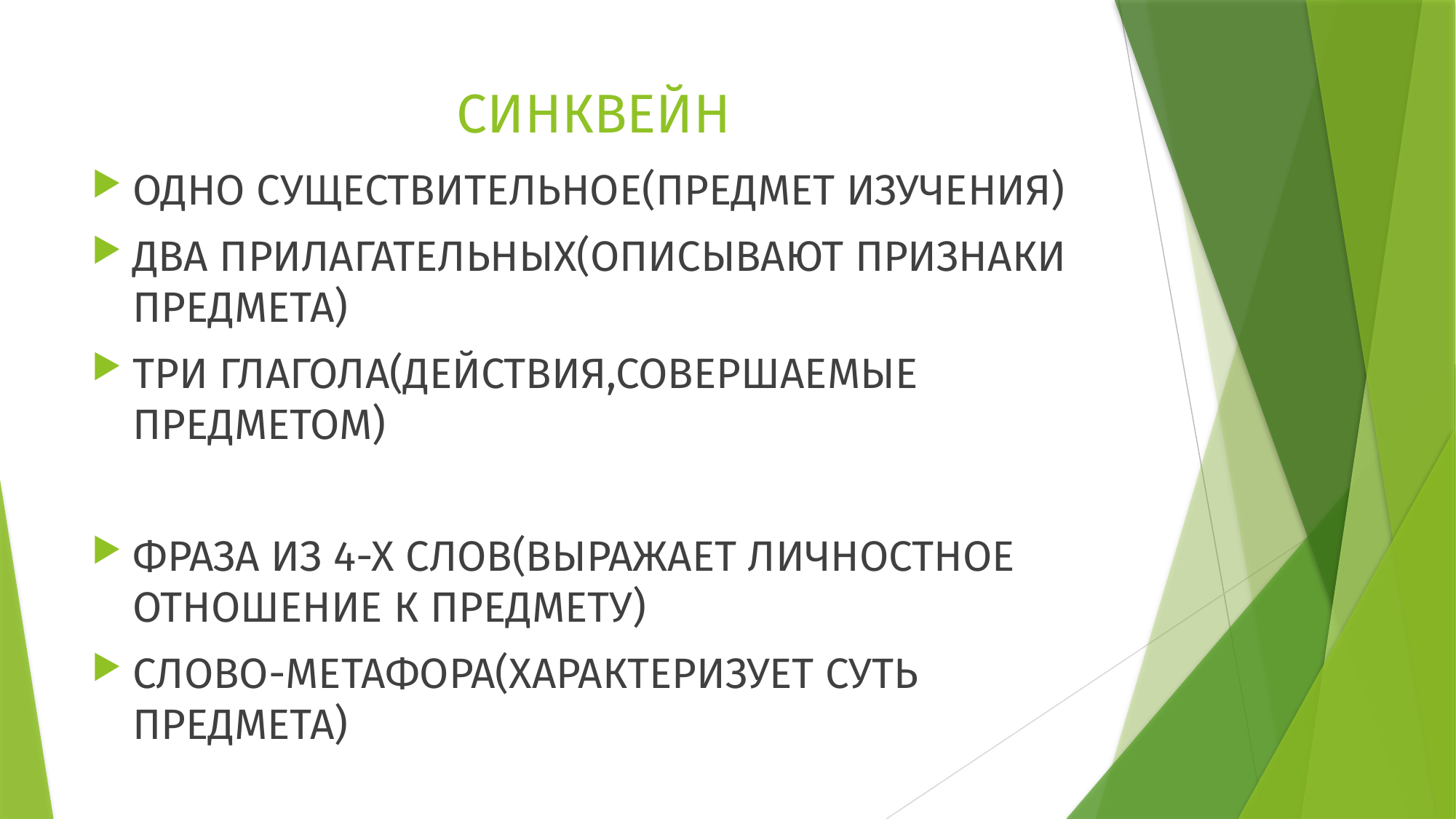

# СИНКВЕЙН
ОДНО СУЩЕСТВИТЕЛЬНОЕ(ПРЕДМЕТ ИЗУЧЕНИЯ)
ДВА ПРИЛАГАТЕЛЬНЫХ(ОПИСЫВАЮТ ПРИЗНАКИ ПРЕДМЕТА)
ТРИ ГЛАГОЛА(ДЕЙСТВИЯ,СОВЕРШАЕМЫЕ ПРЕДМЕТОМ)

ФРАЗА ИЗ 4-Х СЛОВ(ВЫРАЖАЕТ ЛИЧНОСТНОЕ ОТНОШЕНИЕ К ПРЕДМЕТУ)
СЛОВО-МЕТАФОРА(ХАРАКТЕРИЗУЕТ СУТЬ ПРЕДМЕТА)